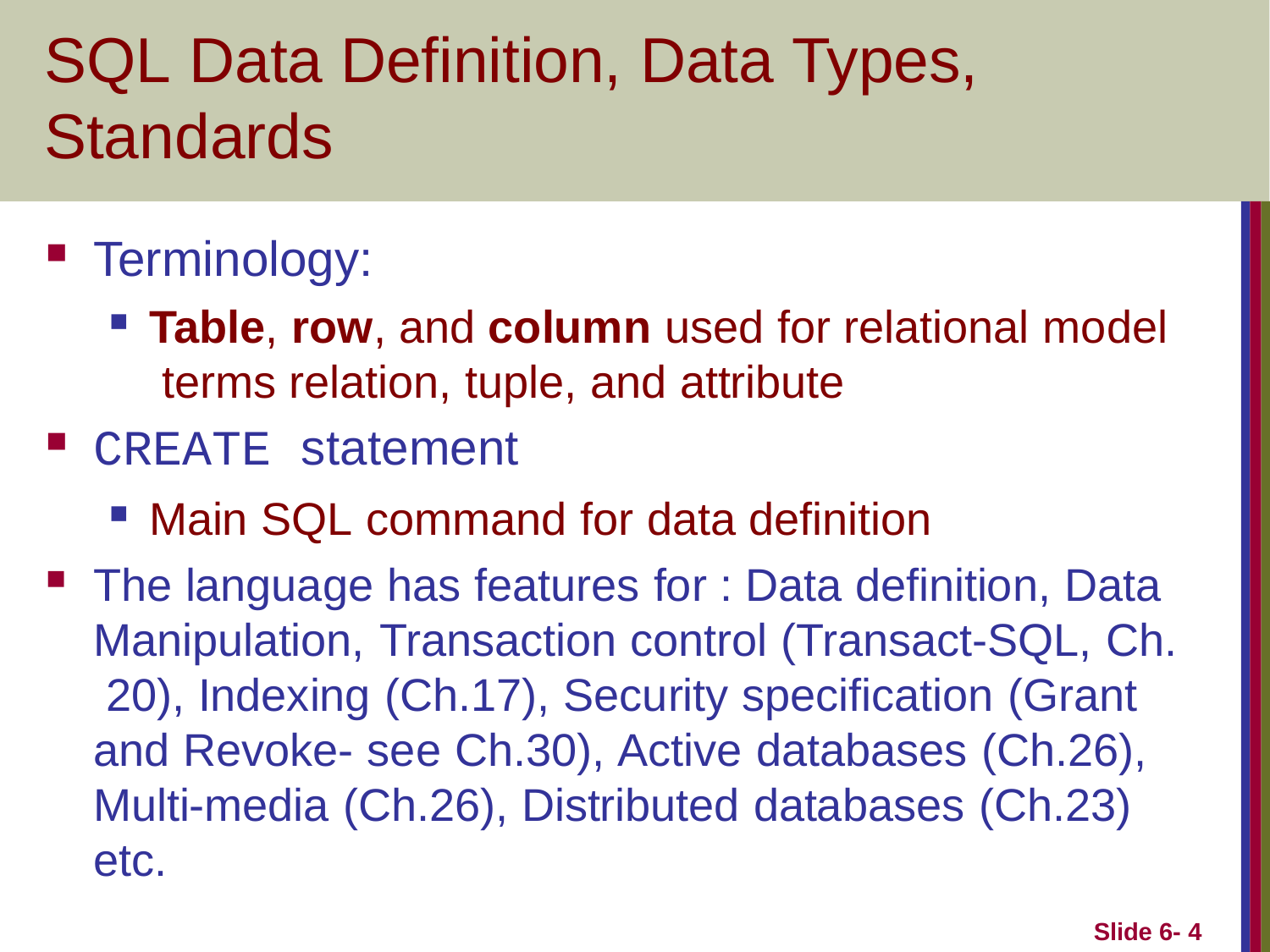

# SQL Data Definition, Data Types,  Standards
Terminology:
Table, row, and column used for relational model  terms relation, tuple, and attribute
CREATE statement
Main SQL command for data definition
The language has features for : Data definition, Data  Manipulation, Transaction control (Transact-SQL, Ch.  20), Indexing (Ch.17), Security specification (Grant  and Revoke- see Ch.30), Active databases (Ch.26),  Multi-media (Ch.26), Distributed databases (Ch.23)  etc.
Slide 6- 4